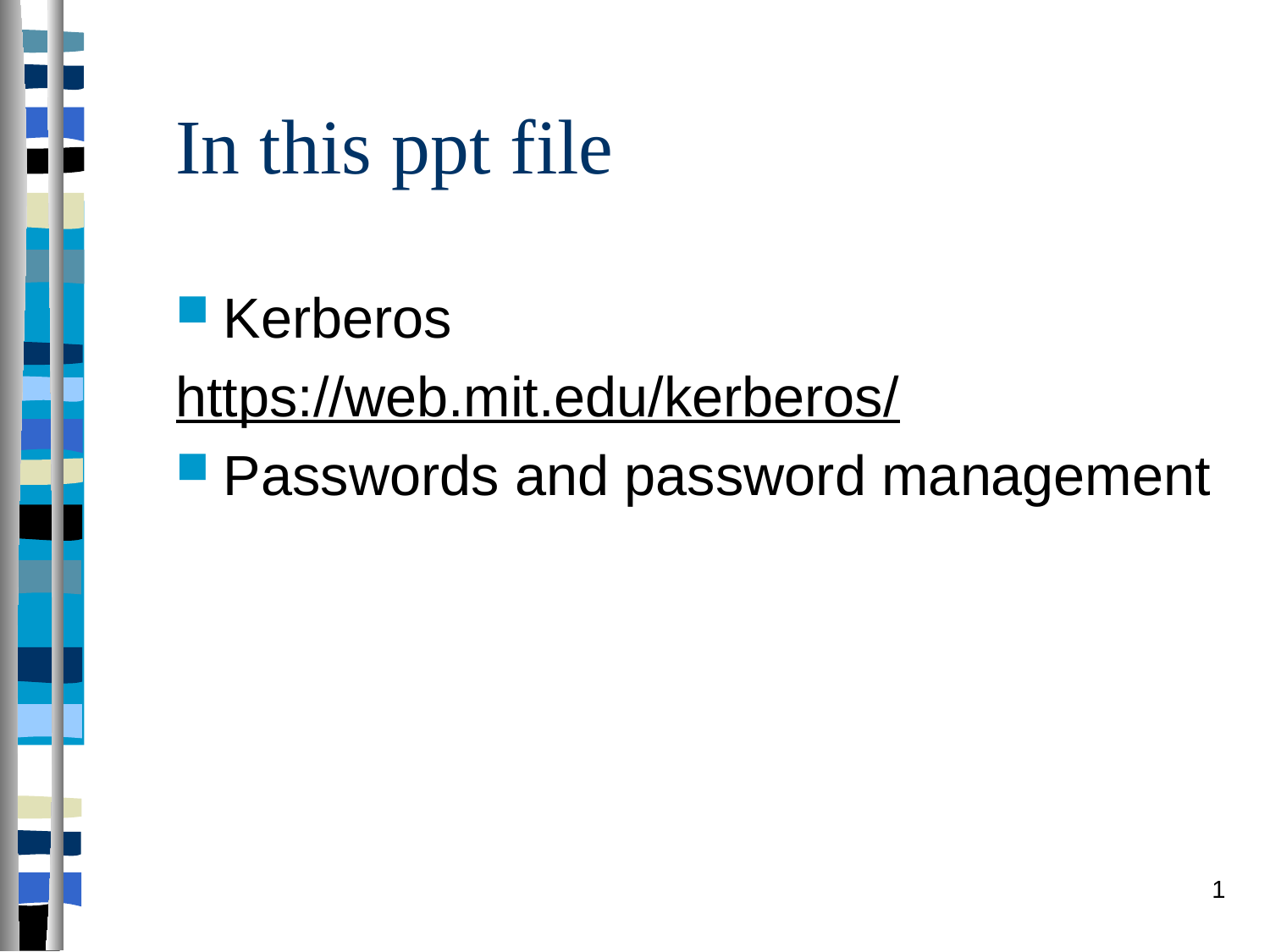

# In this ppt file
Kerberos
https://web.mit.edu/kerberos/
Passwords and password management

1